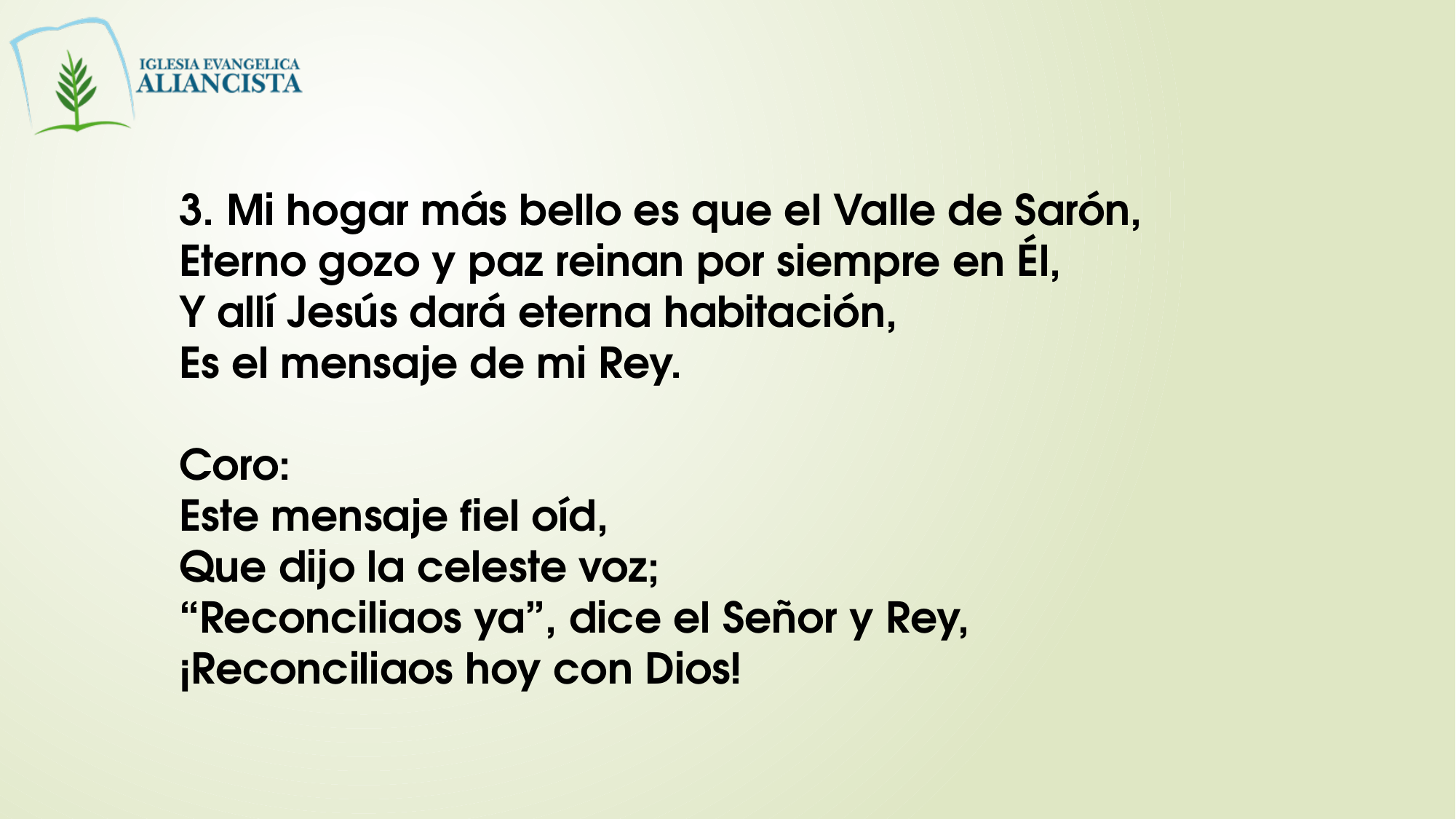

3. Mi hogar más bello es que el Valle de Sarón,
Eterno gozo y paz reinan por siempre en Él,
Y allí Jesús dará eterna habitación,
Es el mensaje de mi Rey.

Coro:
Este mensaje fiel oíd,
Que dijo la celeste voz;
“Reconciliaos ya”, dice el Señor y Rey,
¡Reconciliaos hoy con Dios!